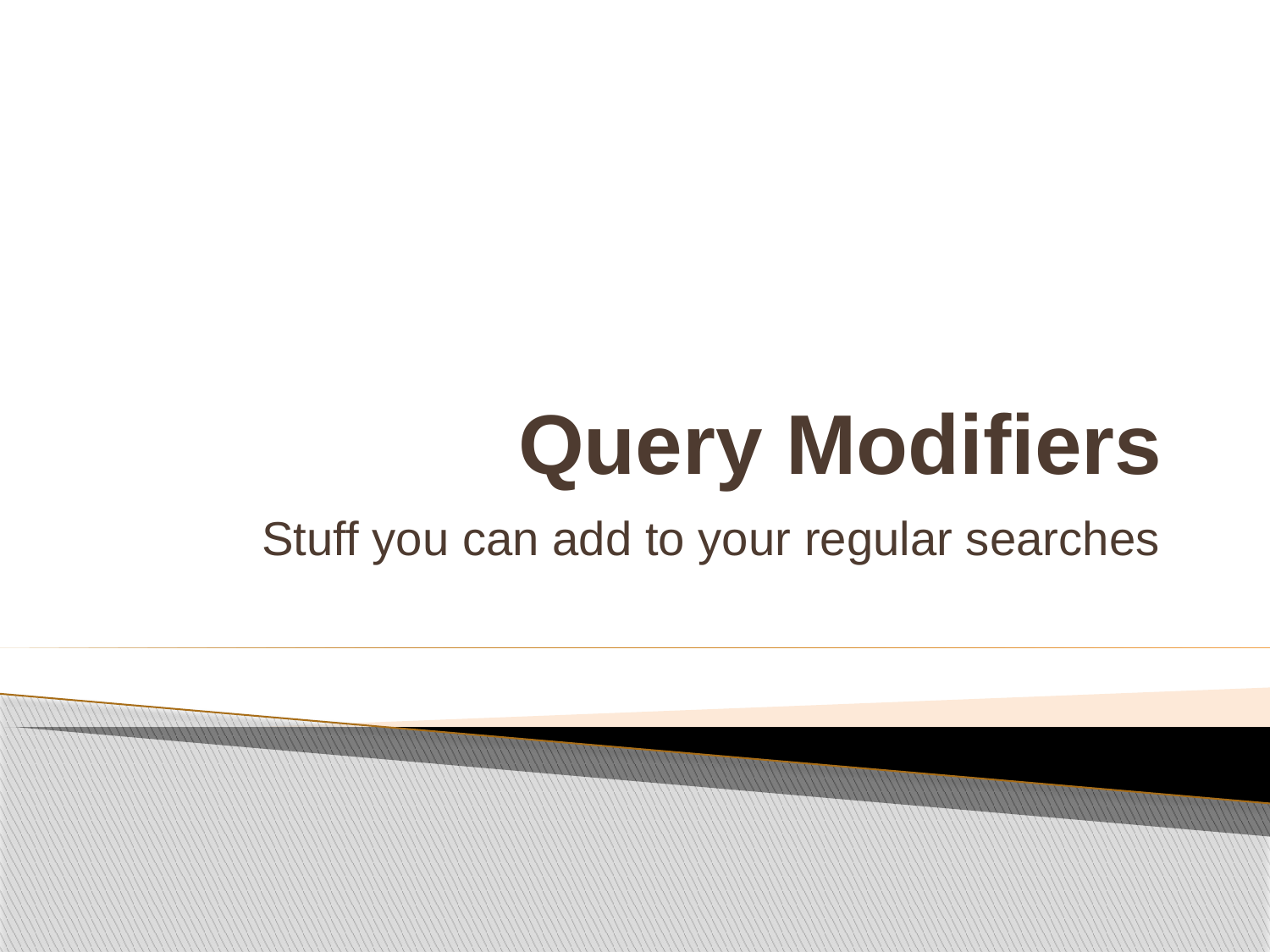

# Query Modifiers
Stuff you can add to your regular searches